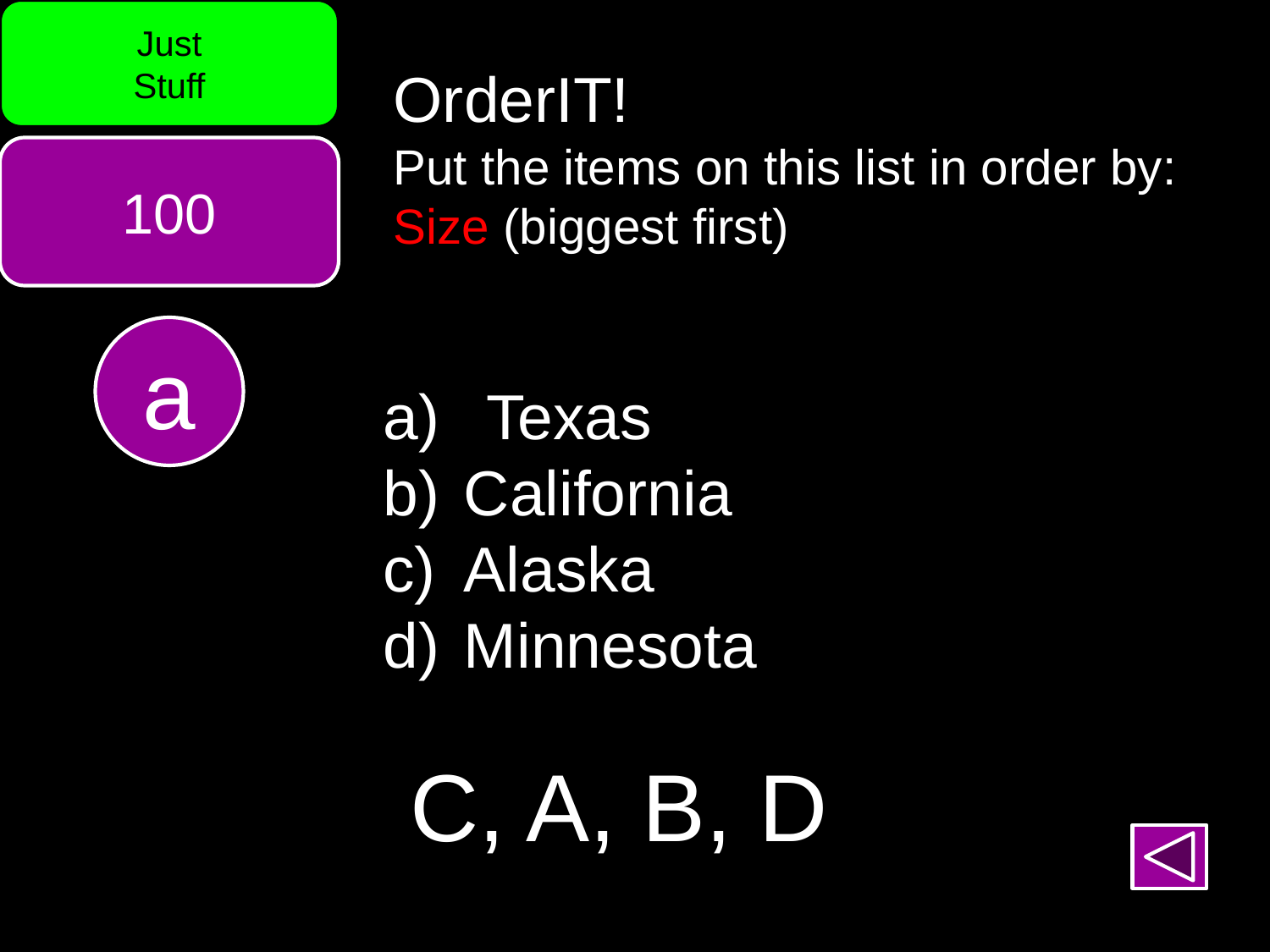

Just
Stuff
OrderIT!
Put the items on this list in order by: Size (biggest first)
100
a
Texas
 California
 Alaska
 Minnesota
C, A, B, D